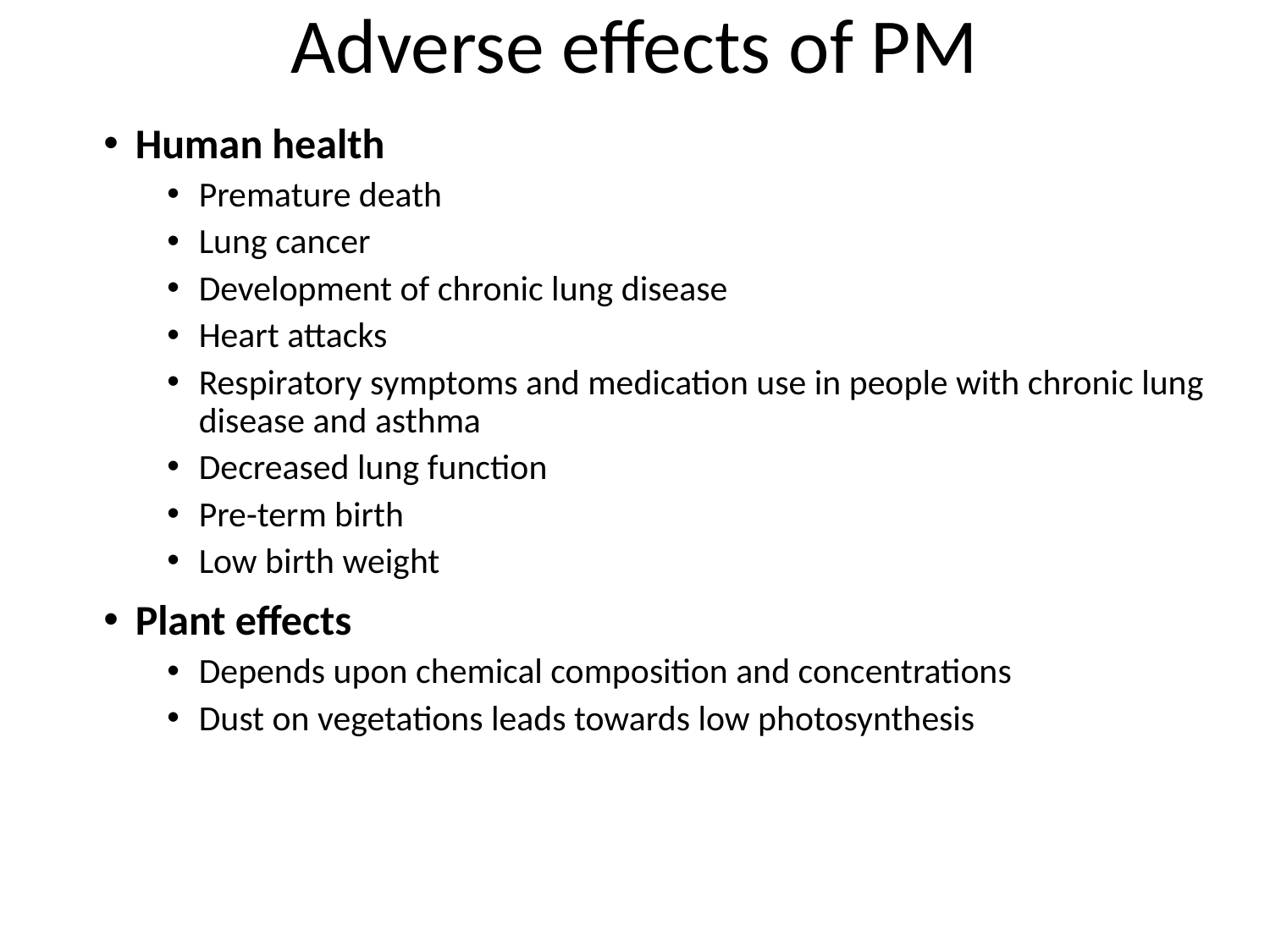

Adverse effects of PM
Human health
Premature death
Lung cancer
Development of chronic lung disease
Heart attacks
Respiratory symptoms and medication use in people with chronic lung disease and asthma
Decreased lung function
Pre-term birth
Low birth weight
Plant effects
Depends upon chemical composition and concentrations
Dust on vegetations leads towards low photosynthesis